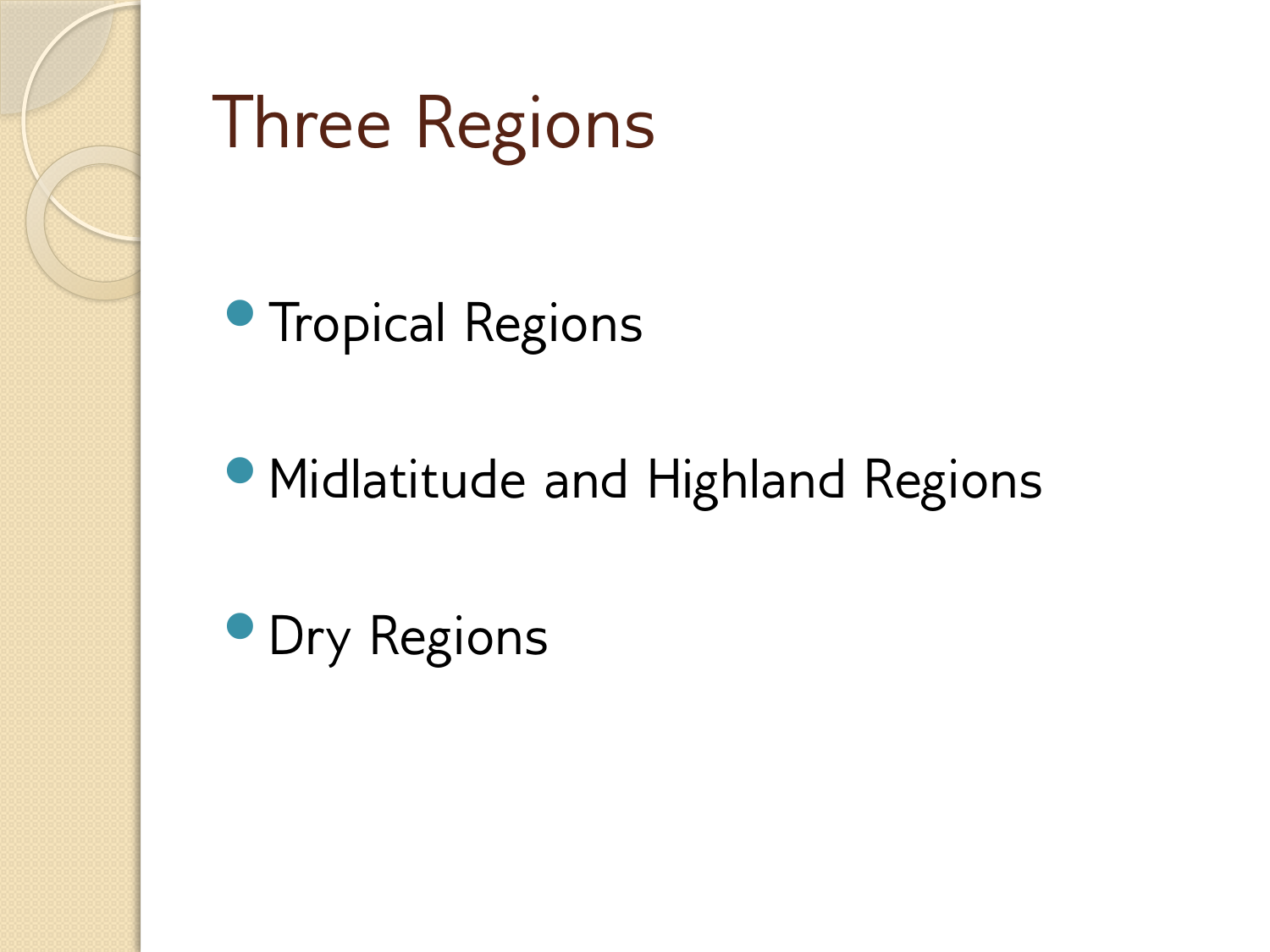

# Three Regions

Tropical Regions

Midlatitude and Highland Regions

Dry Regions